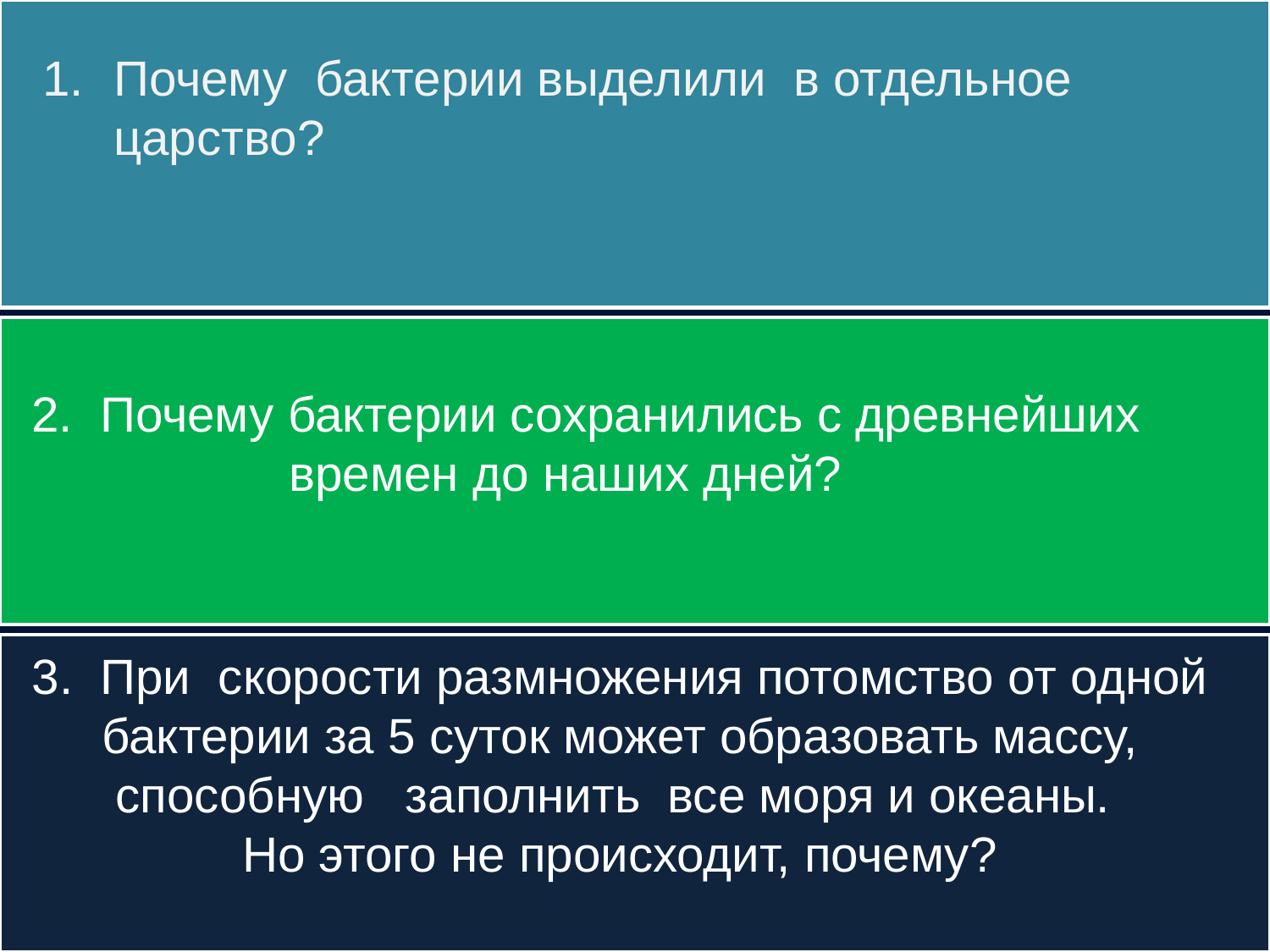

Почему  бактерии выделили  в отдельное царство?

   2.  Почему бактерии сохранились с древнейших времен до наших дней?

3.  При  скорости размножения потомство от одной бактерии за 5 суток может образовать массу, способную   заполнить  все моря и океаны.
Но этого не происходит, почему?